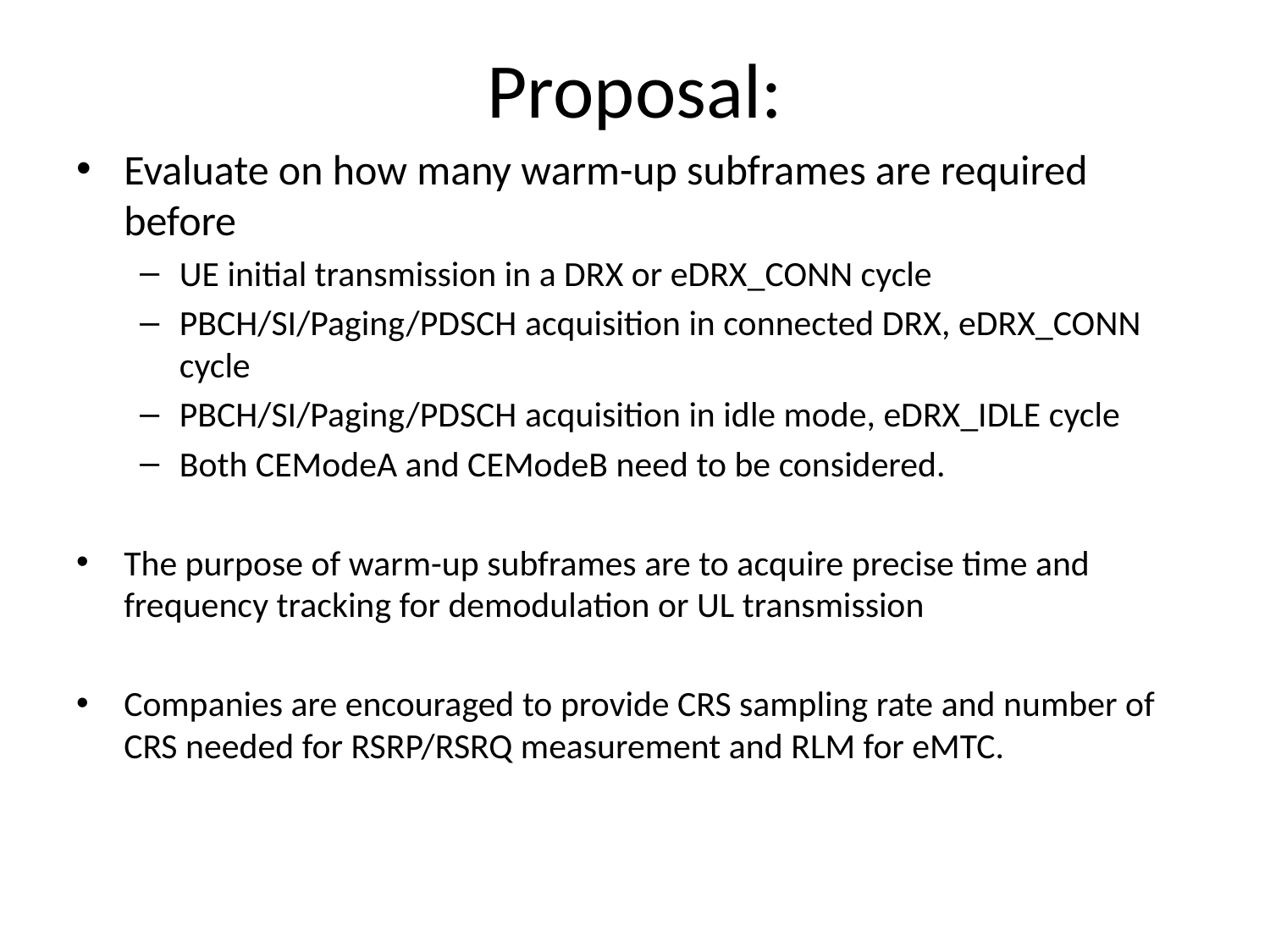

# Proposal:
Evaluate on how many warm-up subframes are required before
UE initial transmission in a DRX or eDRX_CONN cycle
PBCH/SI/Paging/PDSCH acquisition in connected DRX, eDRX_CONN cycle
PBCH/SI/Paging/PDSCH acquisition in idle mode, eDRX_IDLE cycle
Both CEModeA and CEModeB need to be considered.

The purpose of warm-up subframes are to acquire precise time and frequency tracking for demodulation or UL transmission

Companies are encouraged to provide CRS sampling rate and number of CRS needed for RSRP/RSRQ measurement and RLM for eMTC.